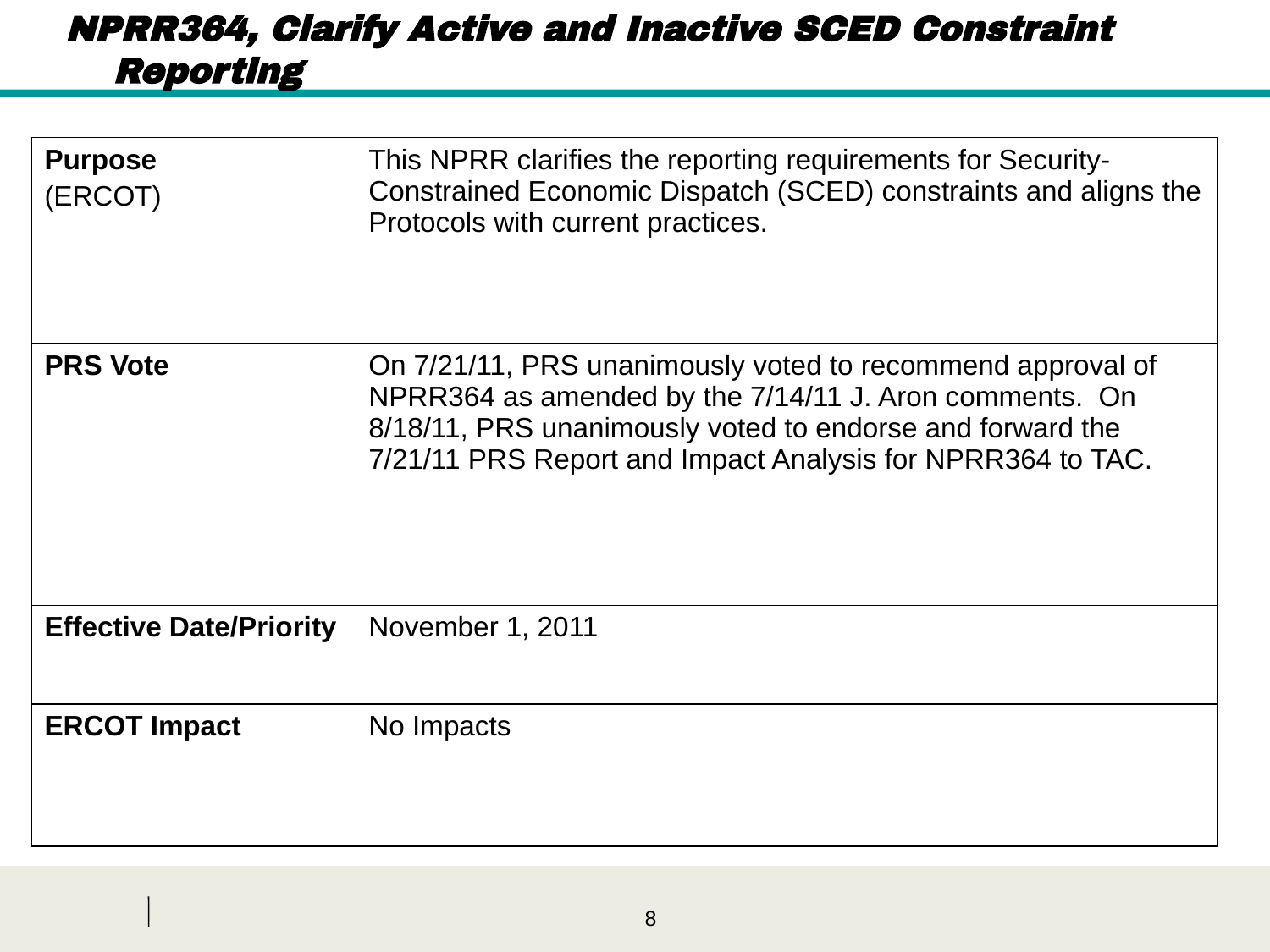

NPRR364, Clarify Active and Inactive SCED Constraint Reporting
| Purpose (ERCOT) | This NPRR clarifies the reporting requirements for Security-Constrained Economic Dispatch (SCED) constraints and aligns the Protocols with current practices. |
| --- | --- |
| PRS Vote | On 7/21/11, PRS unanimously voted to recommend approval of NPRR364 as amended by the 7/14/11 J. Aron comments. On 8/18/11, PRS unanimously voted to endorse and forward the 7/21/11 PRS Report and Impact Analysis for NPRR364 to TAC. |
| Effective Date/Priority | November 1, 2011 |
| ERCOT Impact | No Impacts |